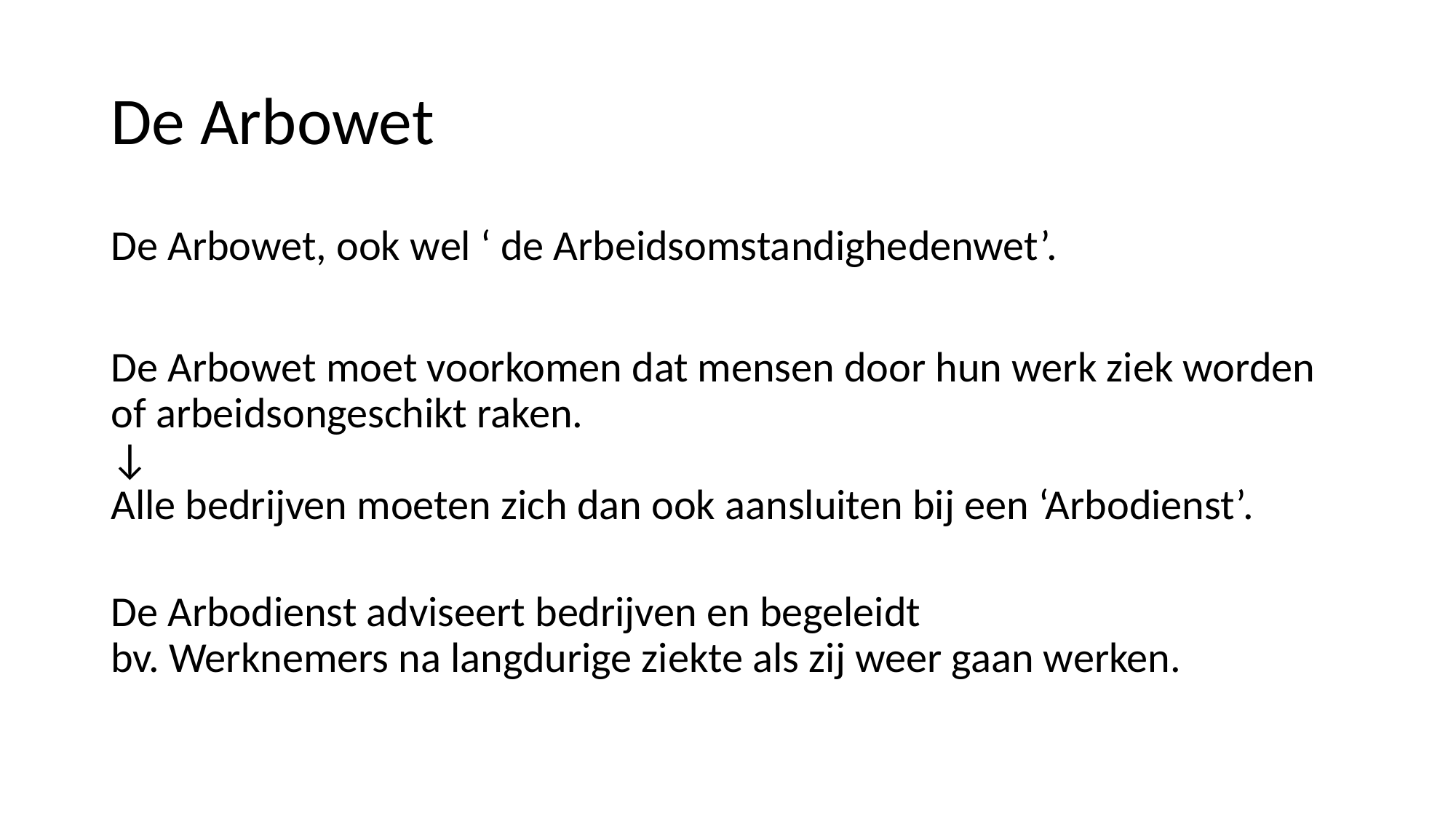

# De Arbowet
De Arbowet, ook wel ‘ de Arbeidsomstandighedenwet’.

De Arbowet moet voorkomen dat mensen door hun werk ziek worden of arbeidsongeschikt raken.
↓
Alle bedrijven moeten zich dan ook aansluiten bij een ‘Arbodienst’.
De Arbodienst adviseert bedrijven en begeleidt
bv. Werknemers na langdurige ziekte als zij weer gaan werken.